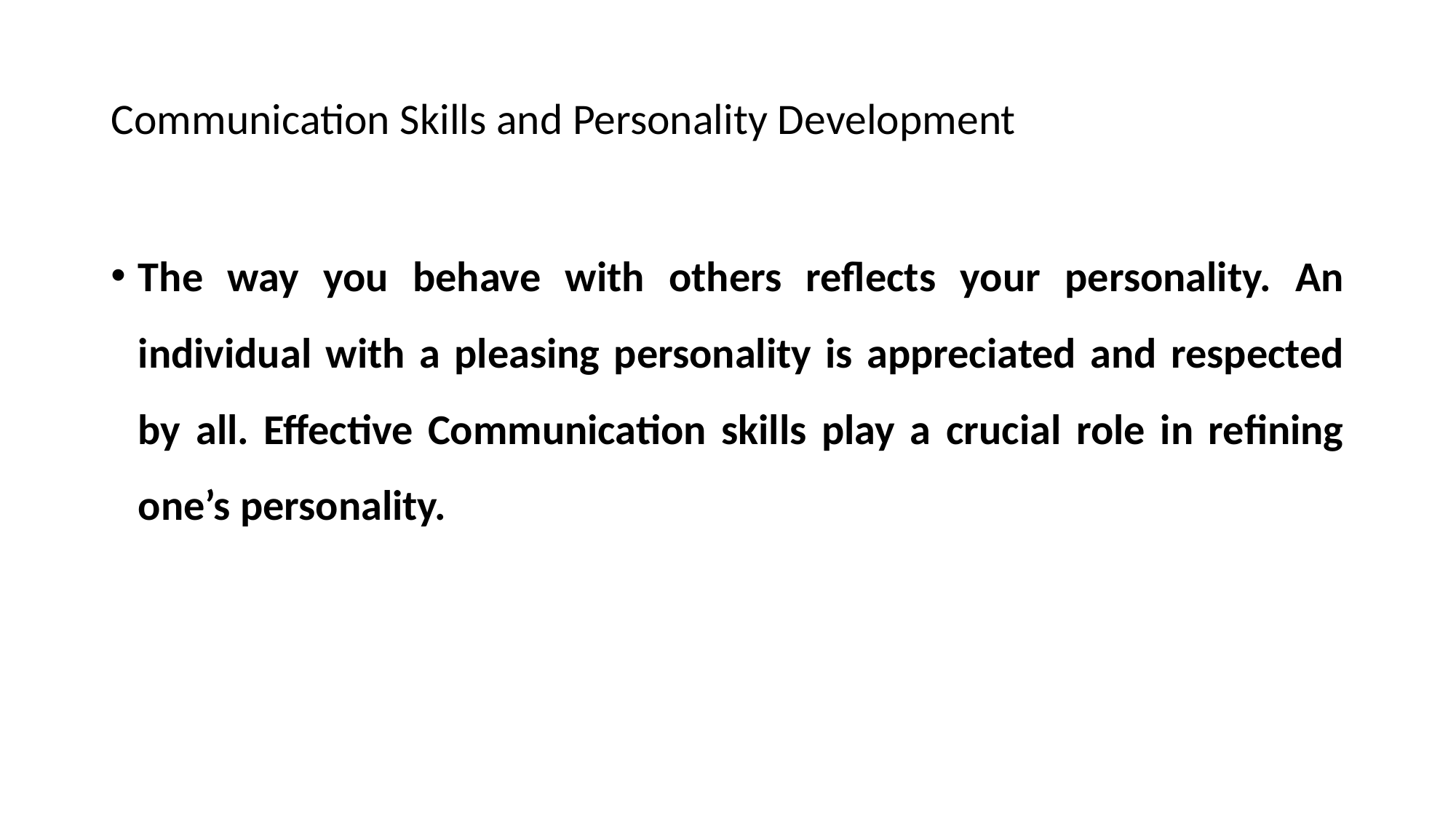

# Communication Skills and Personality Development
The way you behave with others reflects your personality. An individual with a pleasing personality is appreciated and respected by all. Effective Communication skills play a crucial role in refining one’s personality.